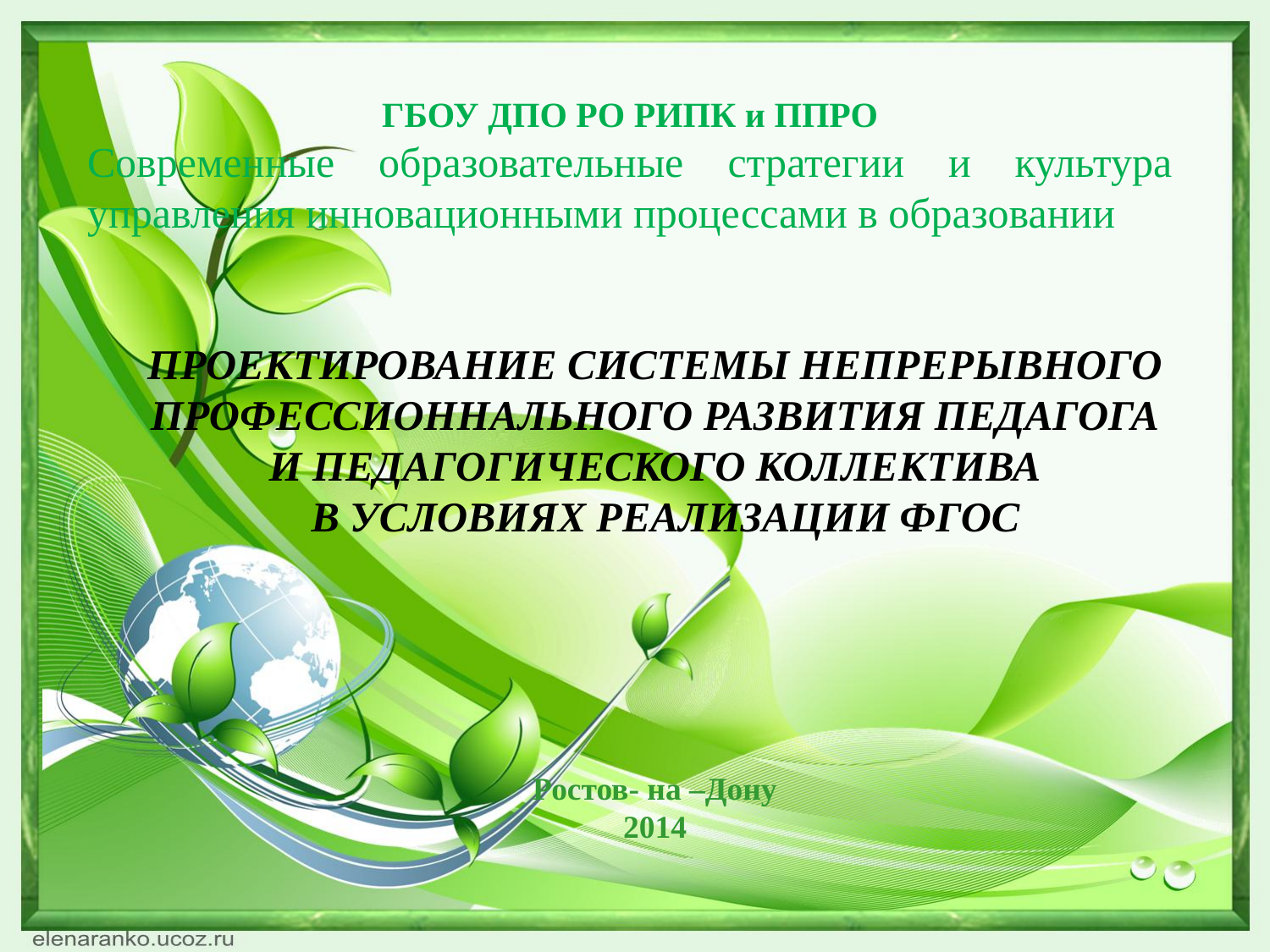

ГБОУ ДПО РО РИПК и ППРО
Современные образовательные стратегии и культура управления инновационными процессами в образовании

ПРОЕКТИРОВАНИЕ СИСТЕМЫ НЕПРЕРЫВНОГО ПРОФЕССИОННАЛЬНОГО РАЗВИТИЯ ПЕДАГОГА И ПЕДАГОГИЧЕСКОГО КОЛЛЕКТИВА
  В УСЛОВИЯХ РЕАЛИЗАЦИИ ФГОС

Ростов- на –Дону
2014